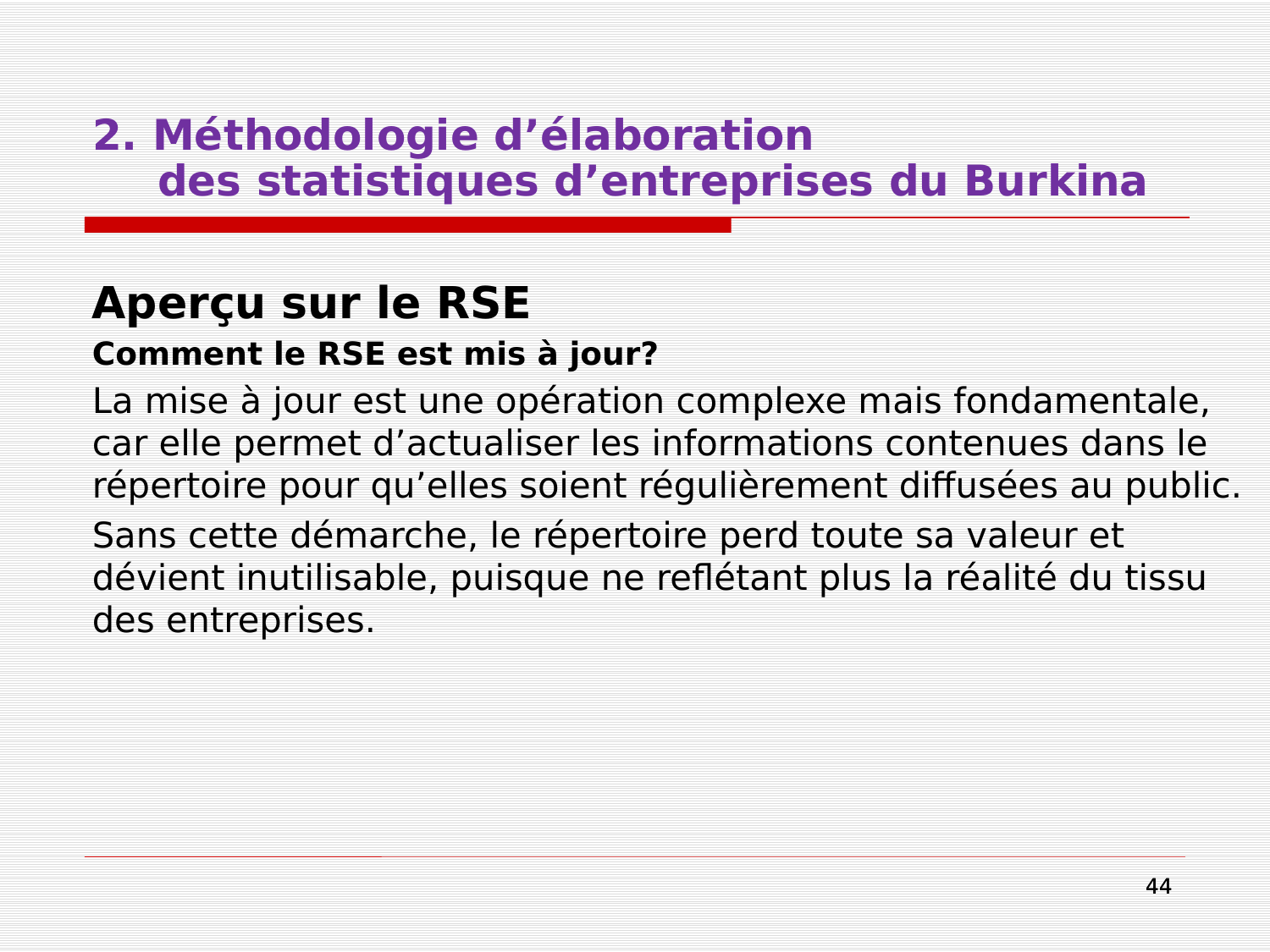

# 2. Méthodologie d’élaboration des statistiques d’entreprises du Burkina
Aperçu sur le RSE
Comment le RSE est mis à jour?
La mise à jour est une opération complexe mais fondamentale, car elle permet d’actualiser les informations contenues dans le répertoire pour qu’elles soient régulièrement diffusées au public.
Sans cette démarche, le répertoire perd toute sa valeur et dévient inutilisable, puisque ne reflétant plus la réalité du tissu des entreprises.

44
44